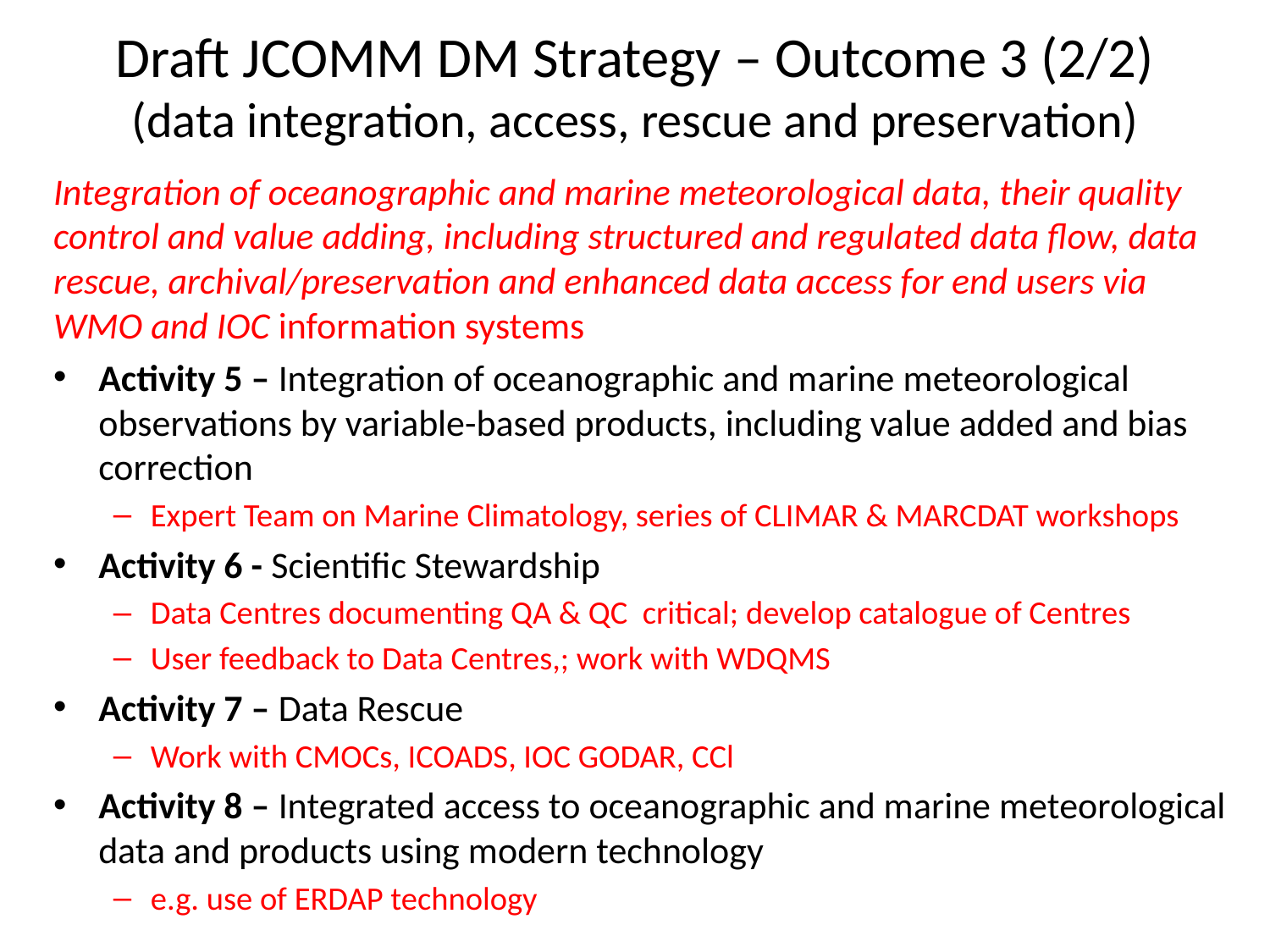

# Draft JCOMM DM Strategy – Outcome 3 (2/2) (data integration, access, rescue and preservation)
Integration of oceanographic and marine meteorological data, their quality control and value adding, including structured and regulated data flow, data rescue, archival/preservation and enhanced data access for end users via WMO and IOC information systems
Activity 5 – Integration of oceanographic and marine meteorological observations by variable-based products, including value added and bias correction
Expert Team on Marine Climatology, series of CLIMAR & MARCDAT workshops
Activity 6 - Scientific Stewardship
Data Centres documenting QA & QC  critical; develop catalogue of Centres
User feedback to Data Centres,; work with WDQMS
Activity 7 – Data Rescue
Work with CMOCs, ICOADS, IOC GODAR, CCl
Activity 8 – Integrated access to oceanographic and marine meteorological data and products using modern technology
e.g. use of ERDAP technology
12